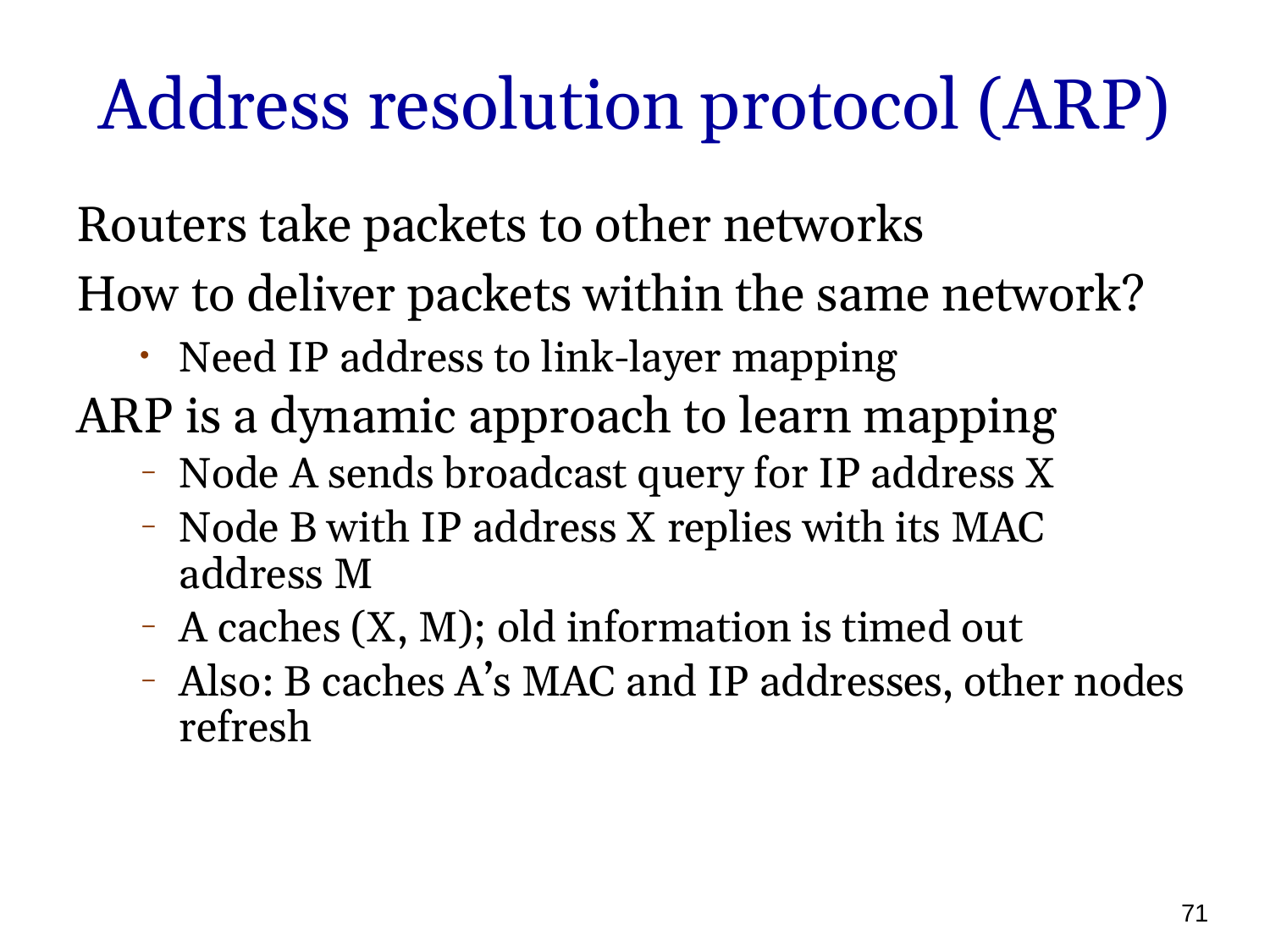

# Address resolution protocol (ARP)
Routers take packets to other networks
How to deliver packets within the same network?
Need IP address to link-layer mapping
ARP is a dynamic approach to learn mapping
Node A sends broadcast query for IP address X
Node B with IP address X replies with its MAC address M
A caches (X, M); old information is timed out
Also: B caches A’s MAC and IP addresses, other nodes refresh

71